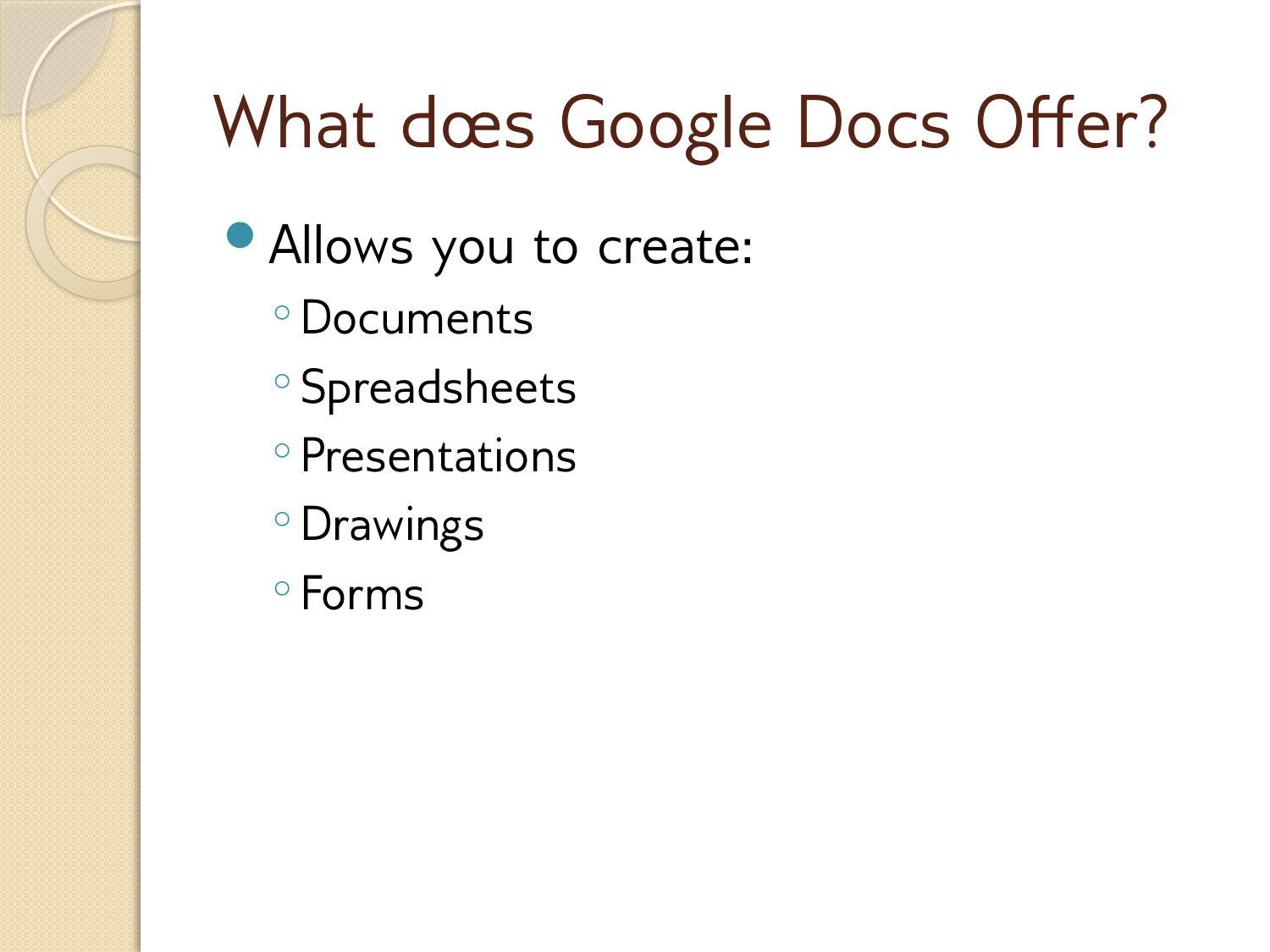

# What does Google Docs Offer?
Allows you to create:
Documents
Spreadsheets
Presentations
Drawings
Forms